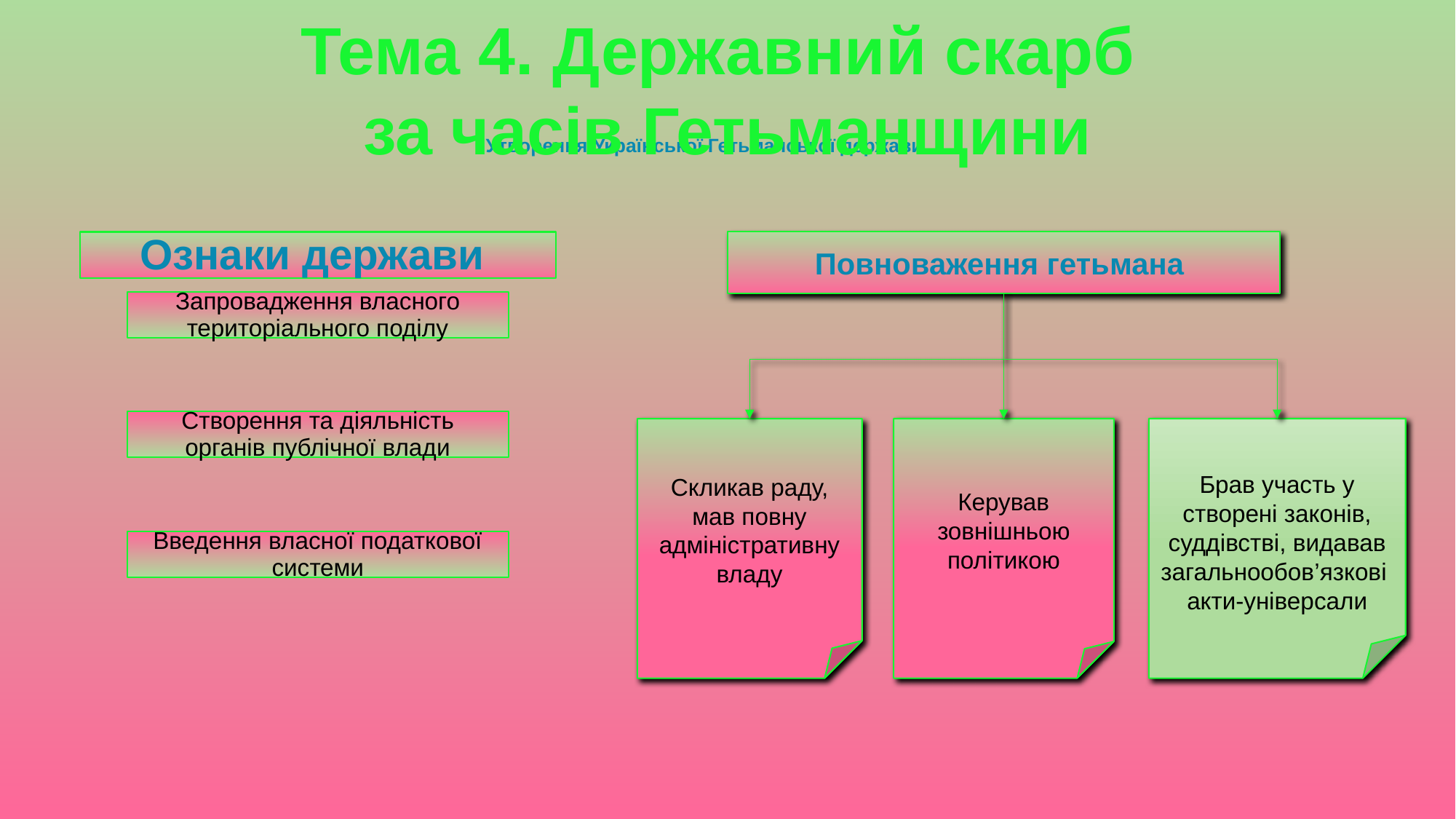

# Утворення Української Гетьманської держави
Тема 4. Державний скарб
за часів Гетьманщини
Ознаки держави
Запровадження власного територіального поділу
Створення та діяльність органів публічної влади
Введення власної податкової системи
Повноваження гетьмана
Керував зовнішньою політикою

Брав участь у створені законів, суддівстві, видавав загальнообов’язкові
акти-універсали
Скликав раду, мав повну адміністративну владу